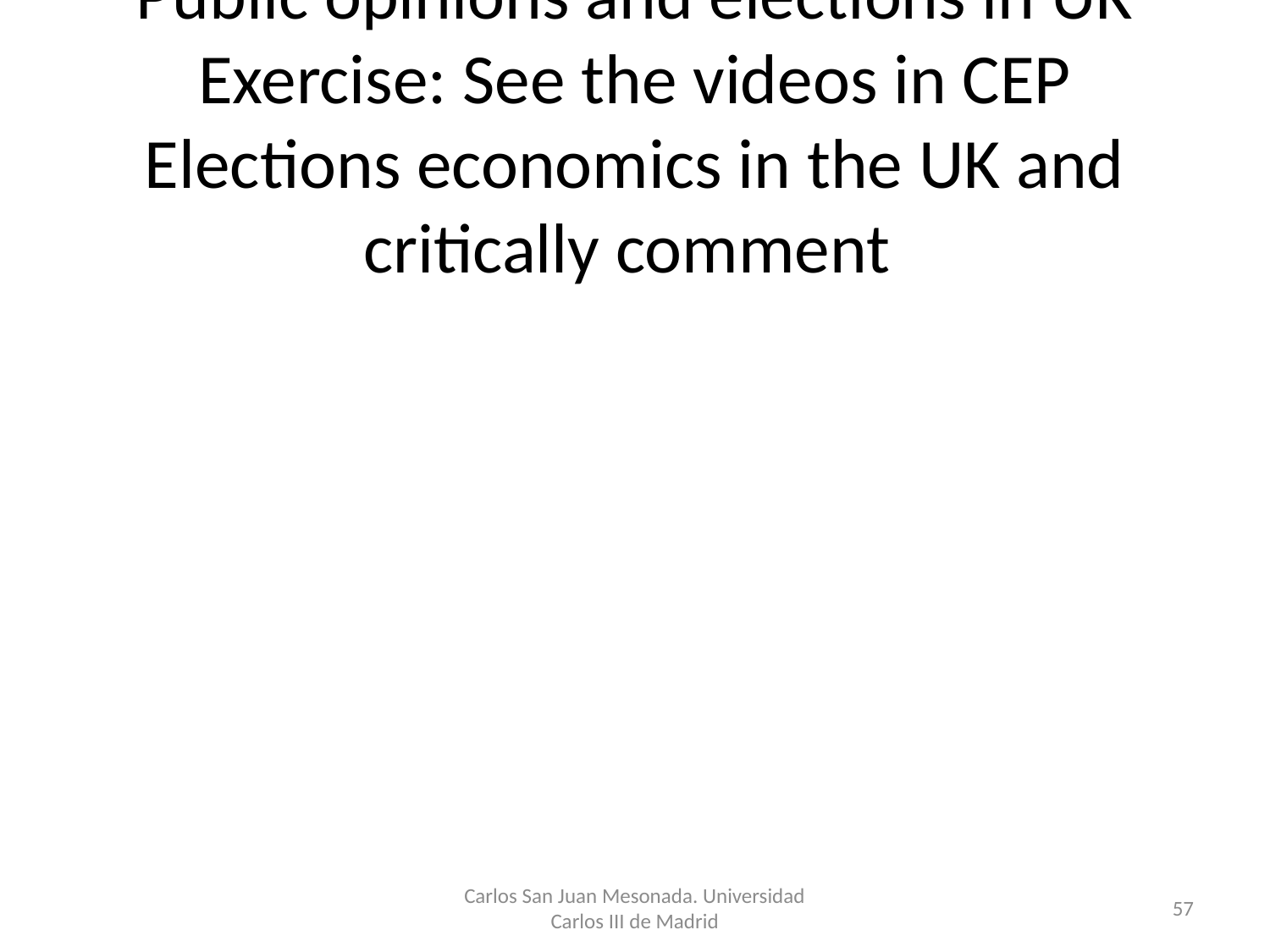

Public opinions and elections in UK
Exercise: See the videos in CEP Elections economics in the UK and critically comment

Carlos San Juan Mesonada. Universidad Carlos III de Madrid
57